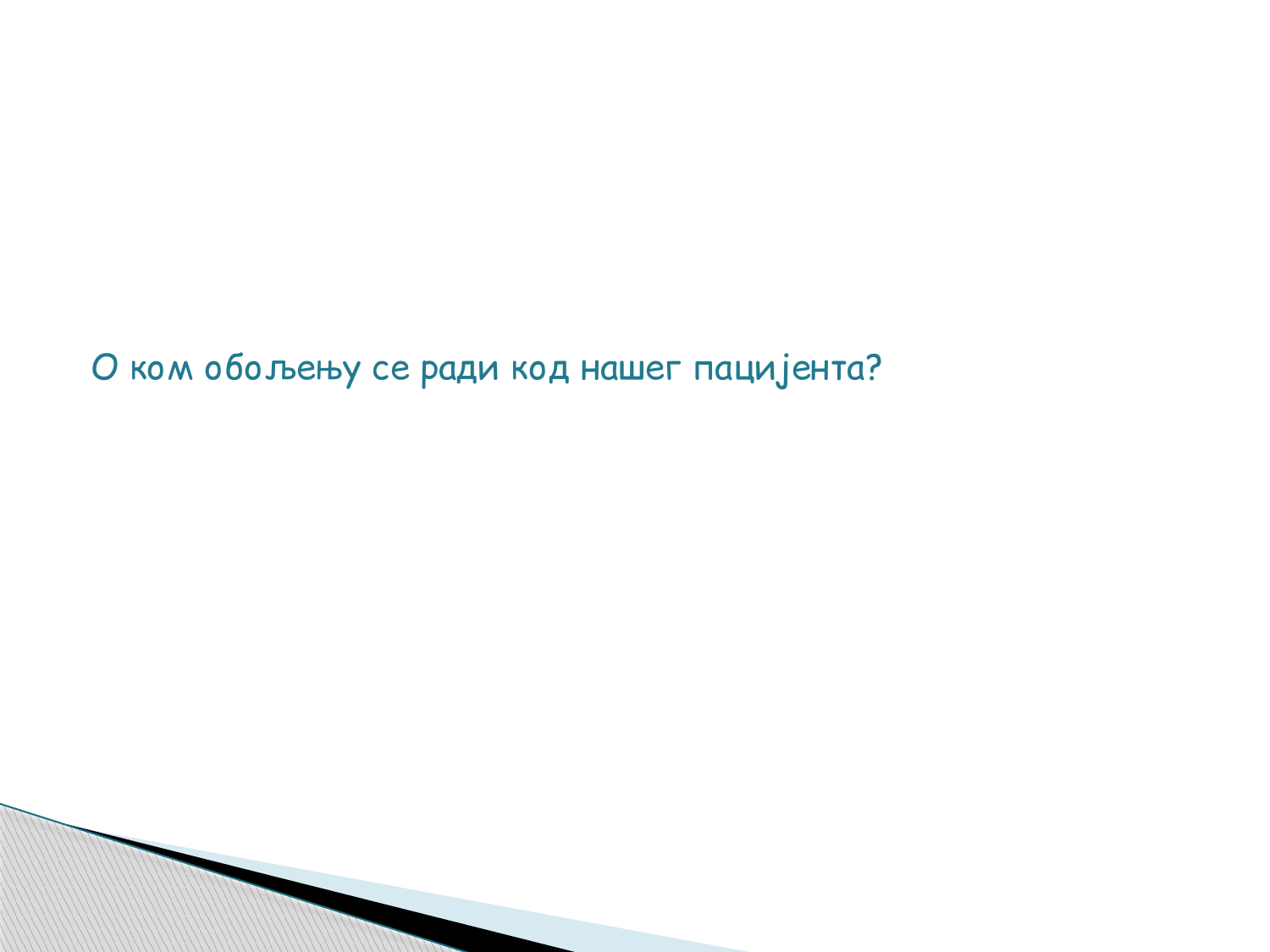

О ком обољењу се ради код нашег пацијента?